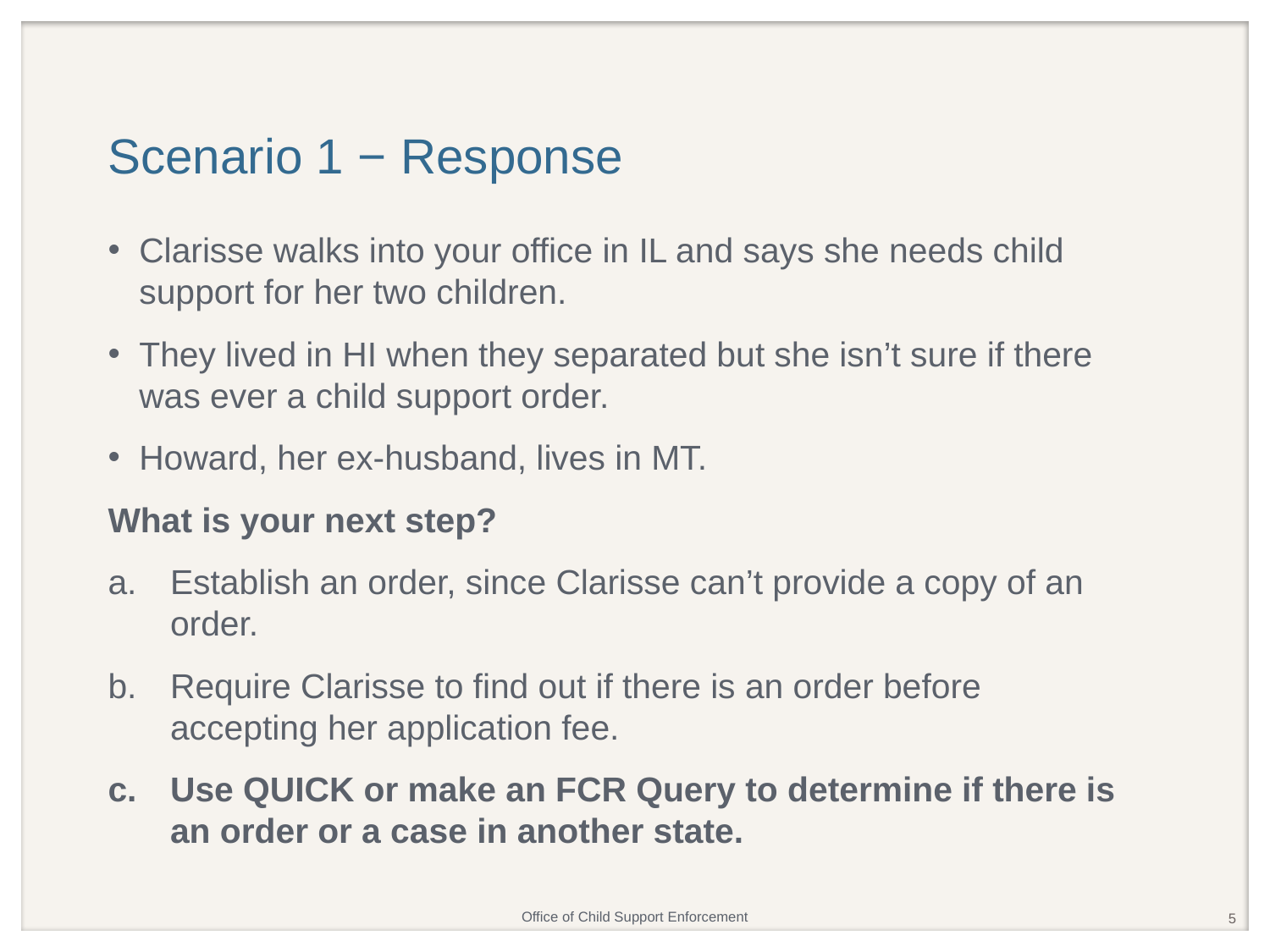

# Scenario 1 − Response
Clarisse walks into your office in IL and says she needs child support for her two children.
They lived in HI when they separated but she isn’t sure if there was ever a child support order.
Howard, her ex-husband, lives in MT.
What is your next step?
Establish an order, since Clarisse can’t provide a copy of an order.
Require Clarisse to find out if there is an order before accepting her application fee.
Use QUICK or make an FCR Query to determine if there is an order or a case in another state.
5